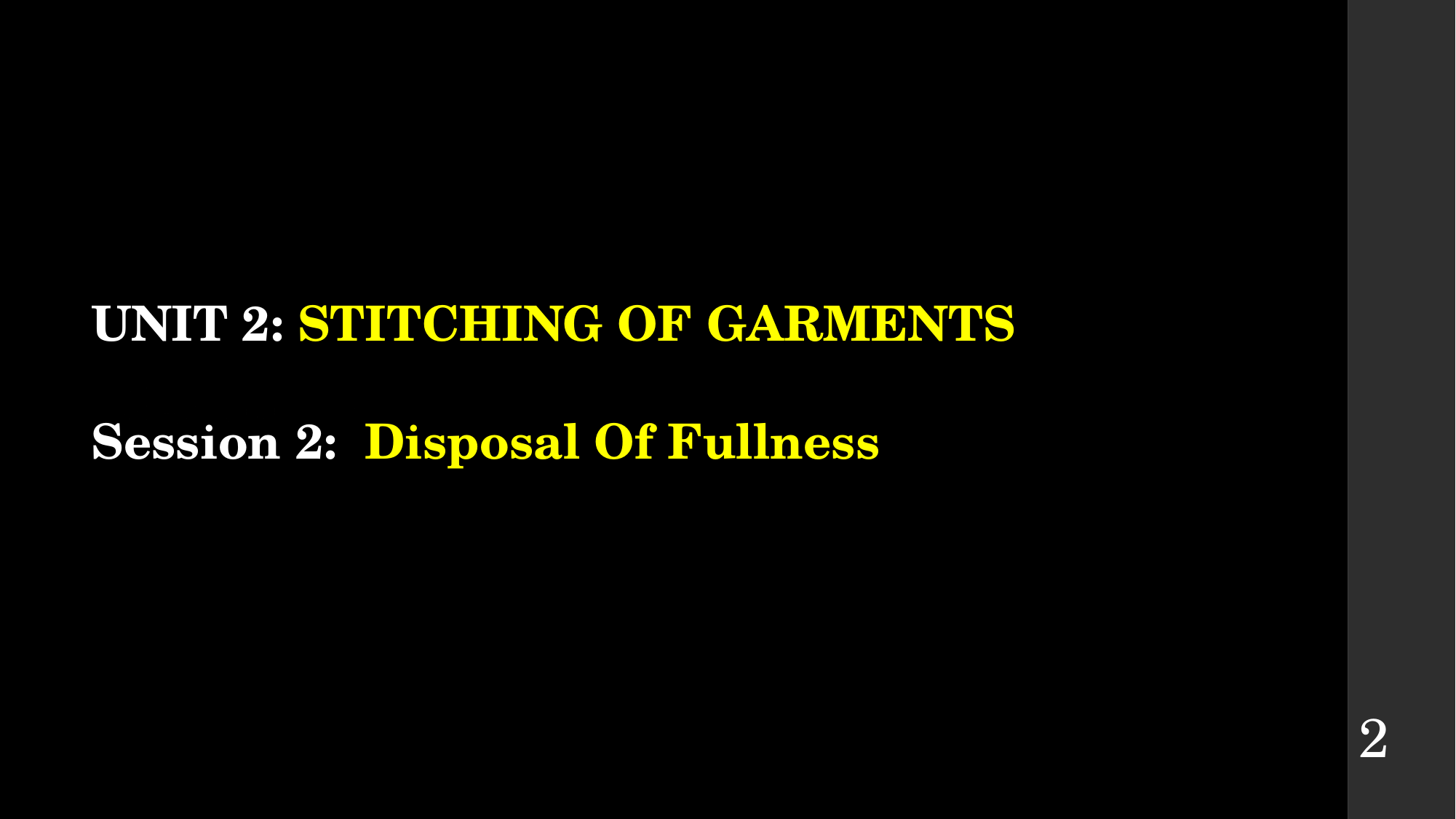

UNIT 2: STITCHING OF GARMENTS

Session 2:  Disposal Of Fullness
2